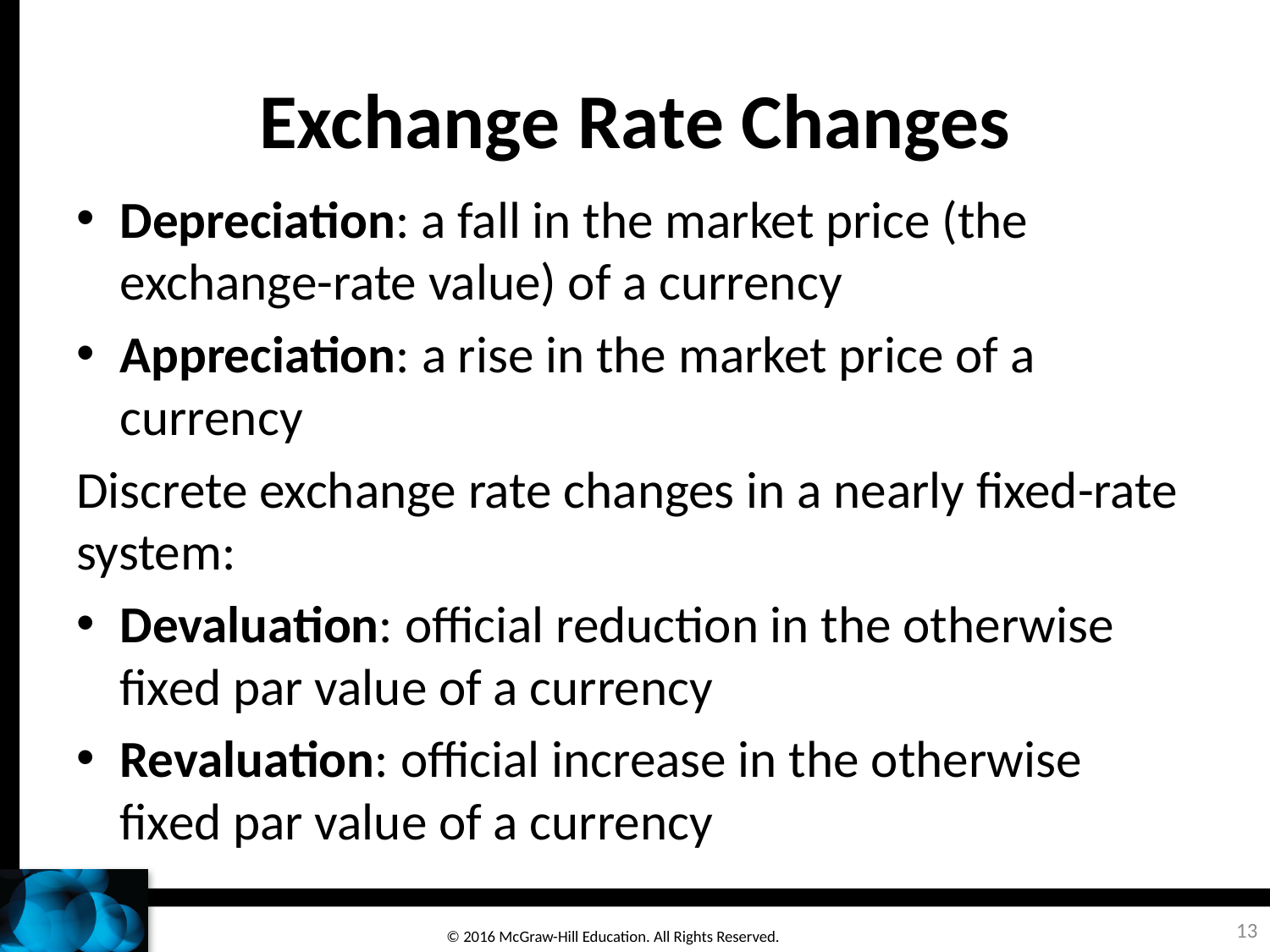

# Exchange Rate Changes
Depreciation: a fall in the market price (the exchange-rate value) of a currency
Appreciation: a rise in the market price of a currency
Discrete exchange rate changes in a nearly fixed-rate system:
Devaluation: official reduction in the otherwise fixed par value of a currency
Revaluation: official increase in the otherwise fixed par value of a currency
13
© 2016 McGraw-Hill Education. All Rights Reserved.